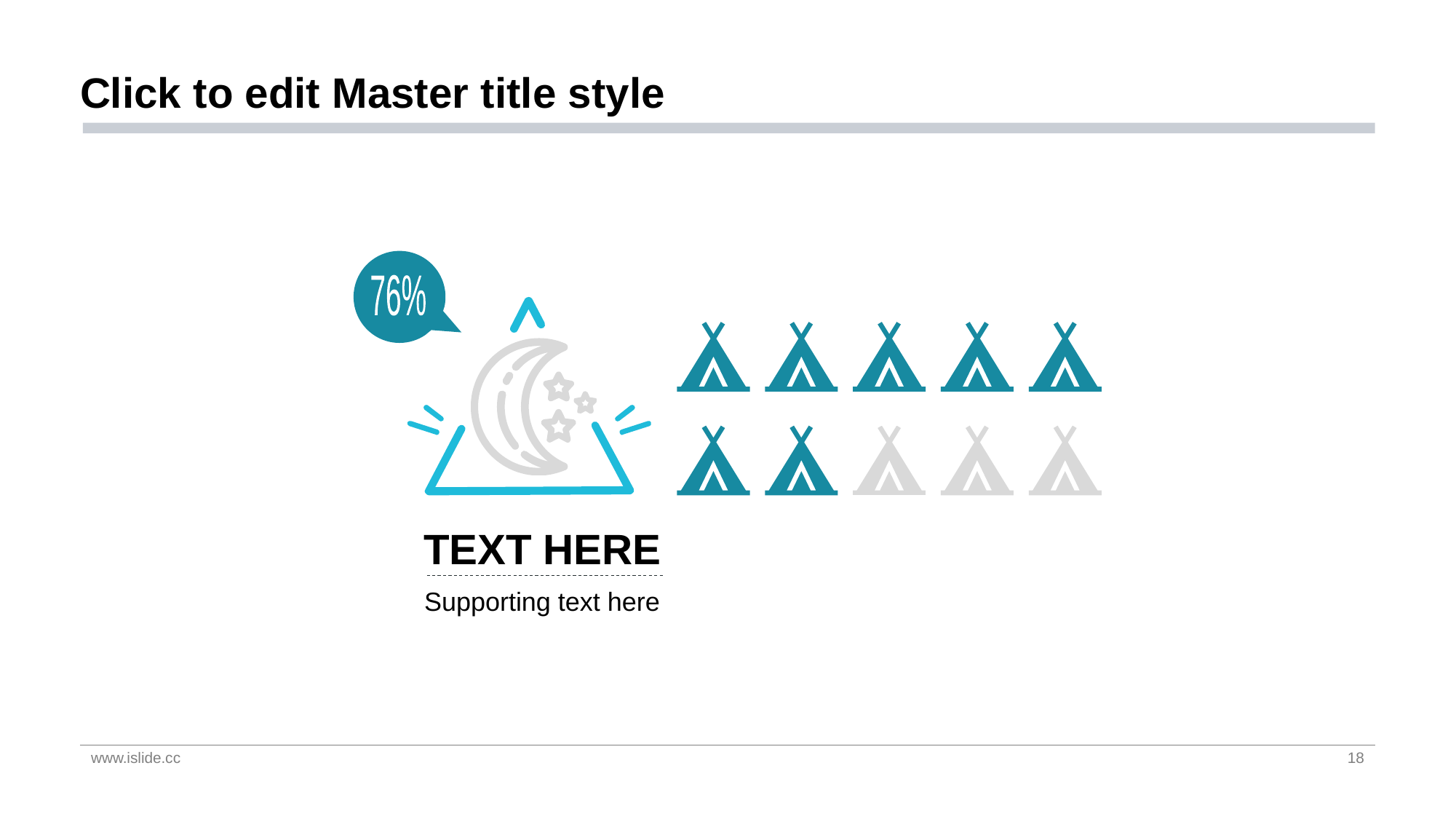

# Click to edit Master title style

76%

TEXT HERE
Supporting text here
www.islide.cc
18